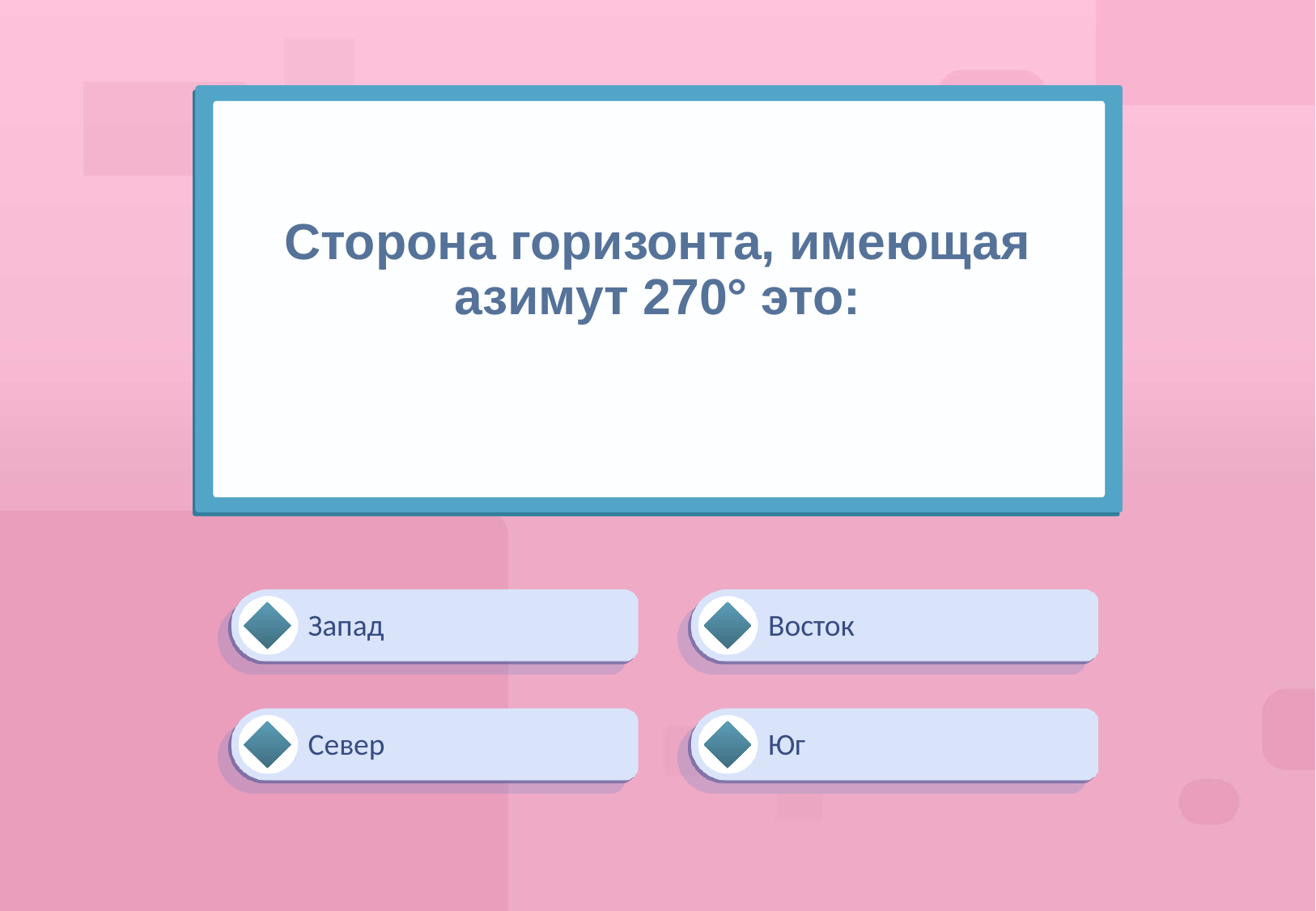

# Сторона горизонта, имеющая азимут 270° это:
Восток
Запад

Север
Юг